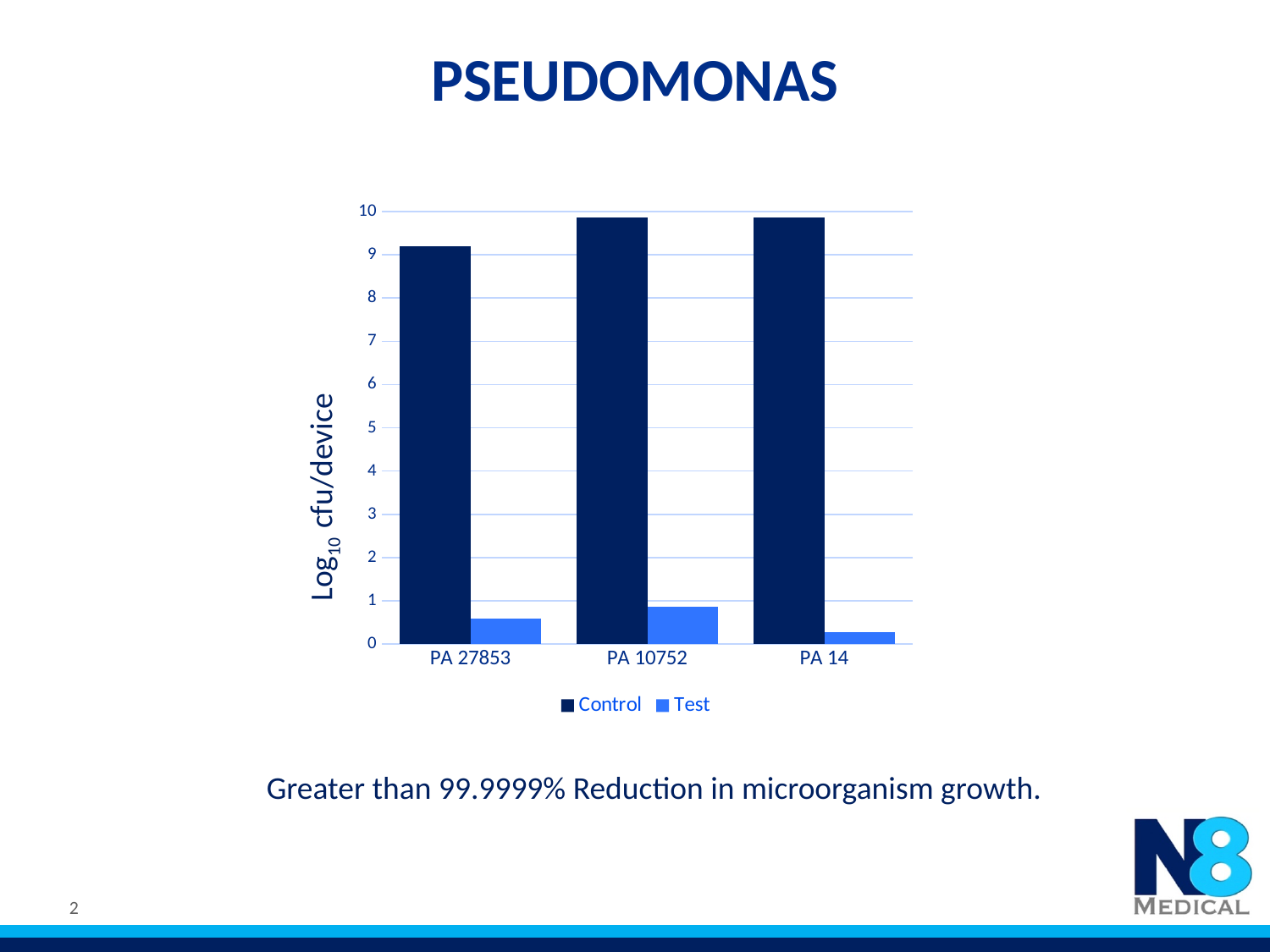

# Pseudomonas

### Chart

| Category | Control | Test |
|---|---|---|
| PA 27853 | 9.2 | 0.58 |
| PA 10752 | 9.86 | 0.86 |
| PA 14 | 9.86 | 0.28 |
Log10  cfu/device
Greater than 99.9999% Reduction in microorganism growth.